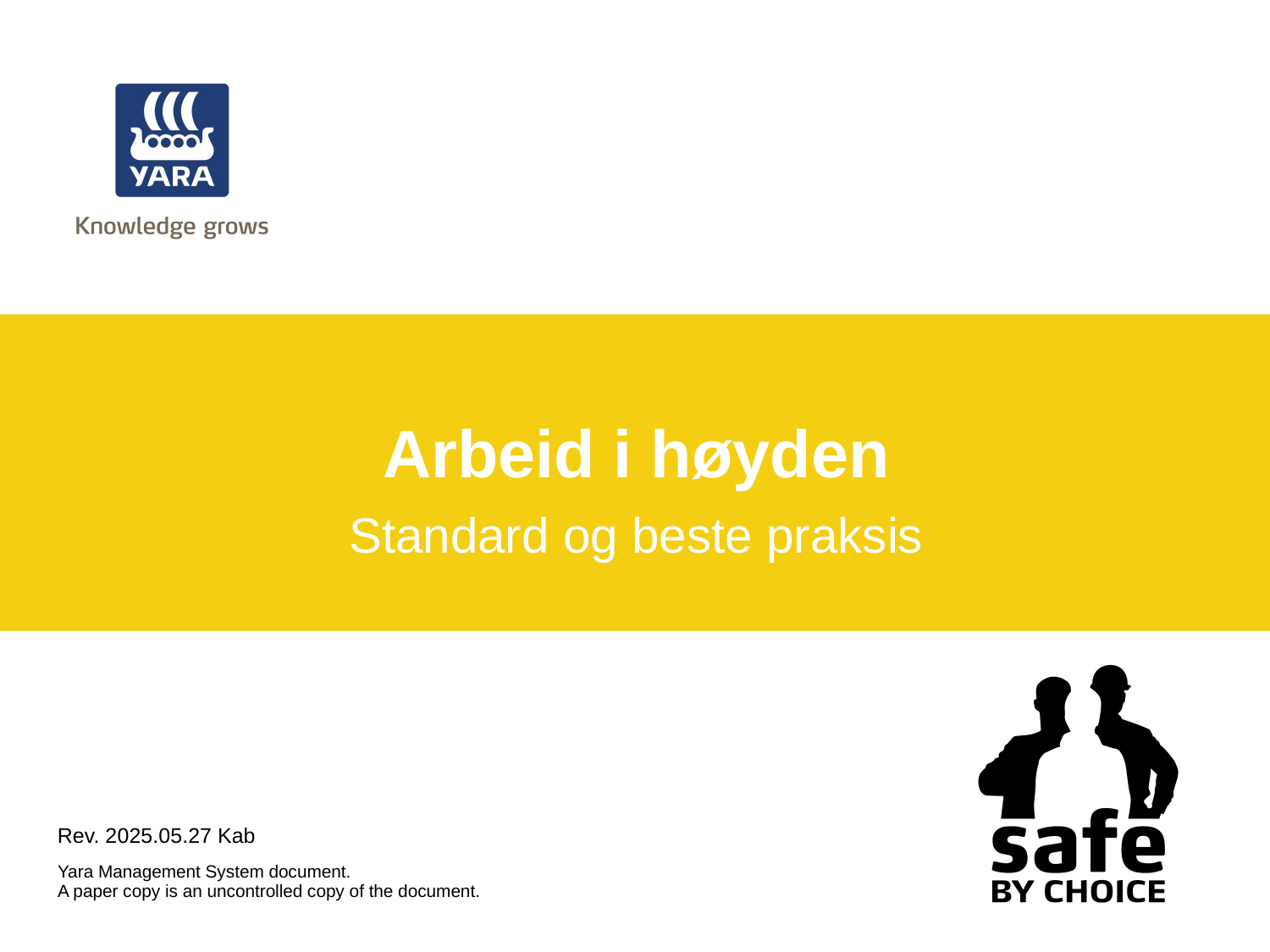

# Arbeid i høyden
Standard og beste praksis
Rev. 2025.05.27 Kab